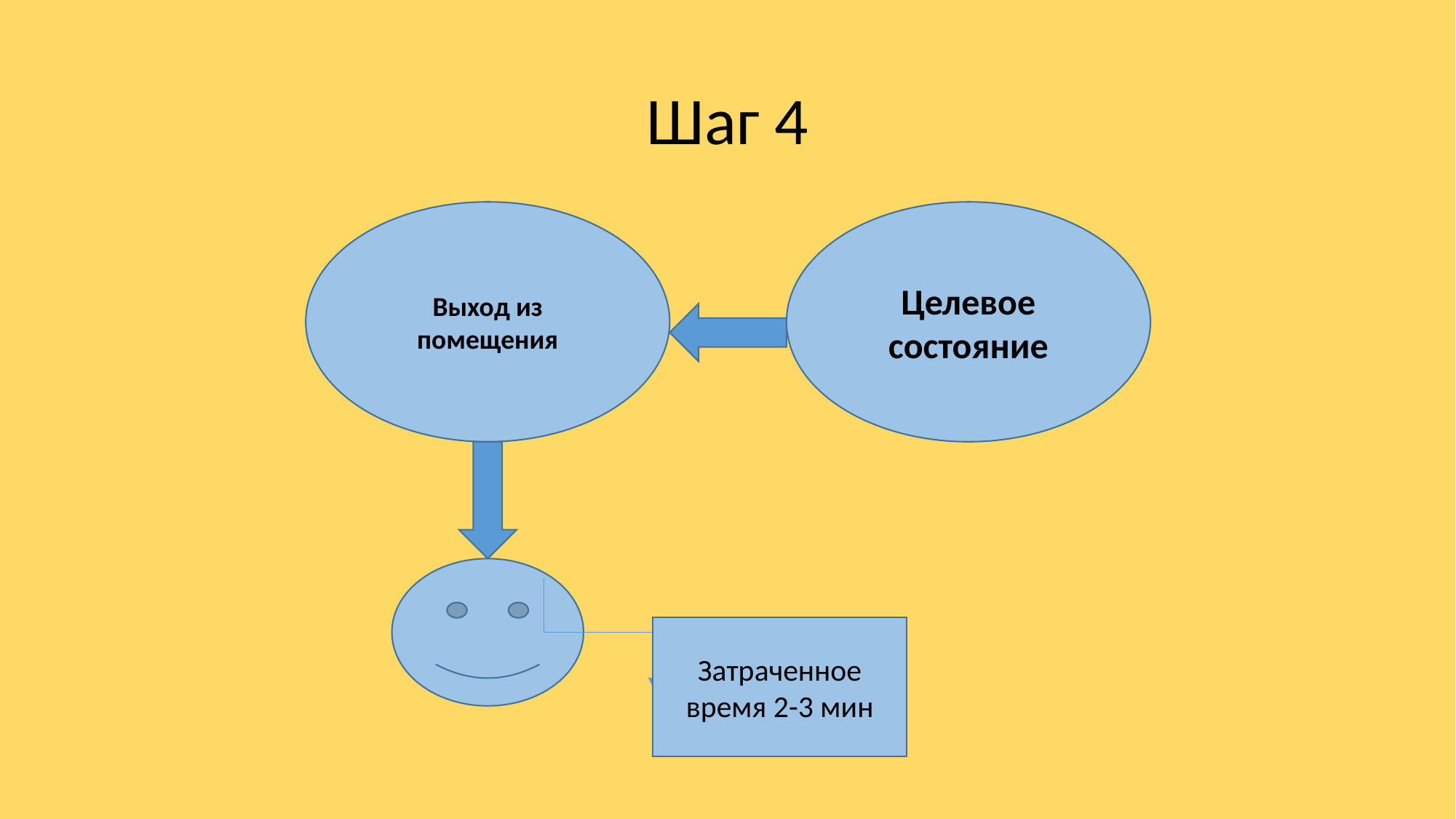

# Шаг 4
Выход из помещения
Целевое состояние

Затраченное время 2-3 мин